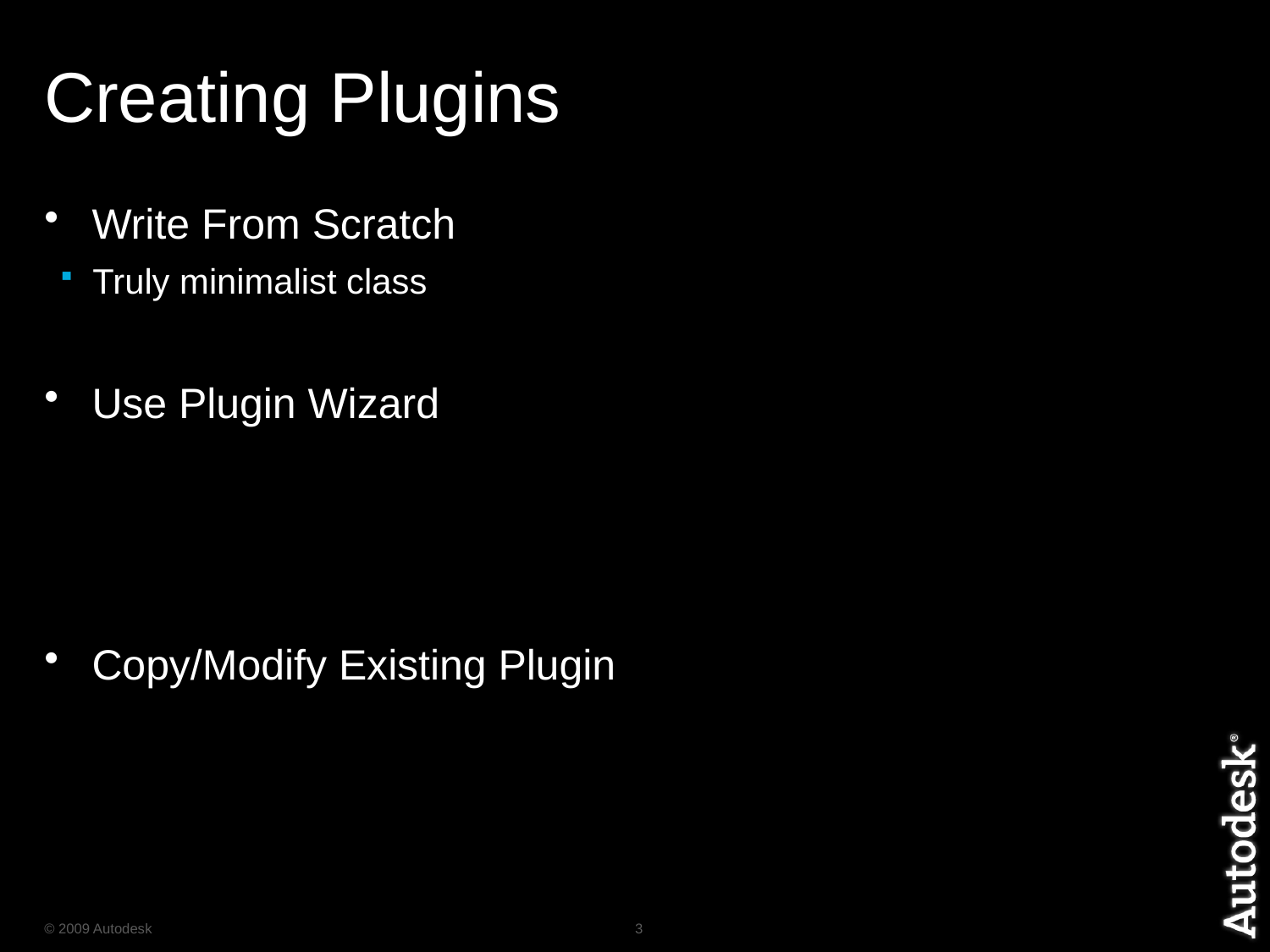

# Creating Plugins
Write From Scratch
Truly minimalist class

Use Plugin Wizard

Copy/Modify Existing Plugin